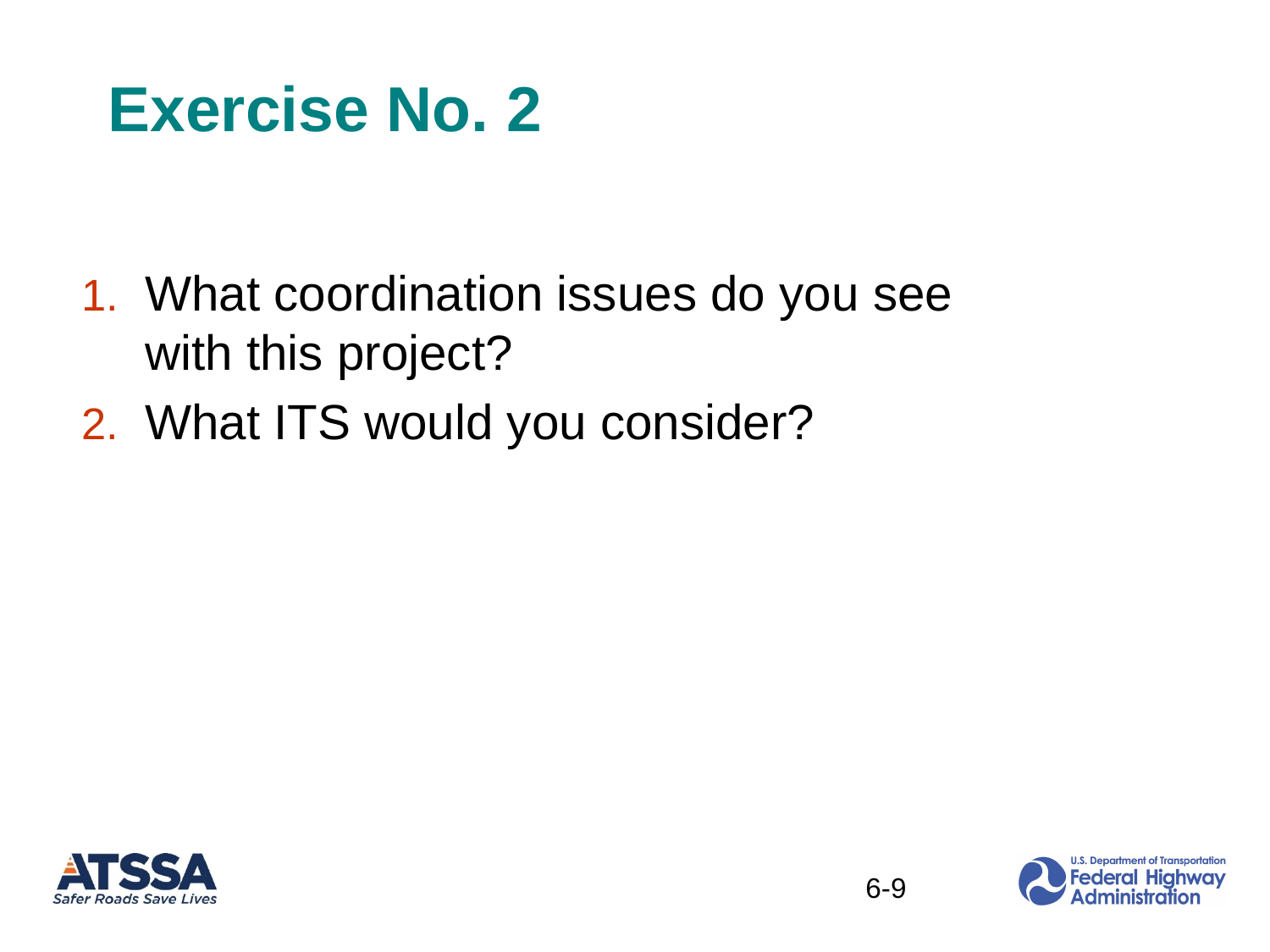

# Exercise No. 2
What coordination issues do you see with this project?
What ITS would you consider?